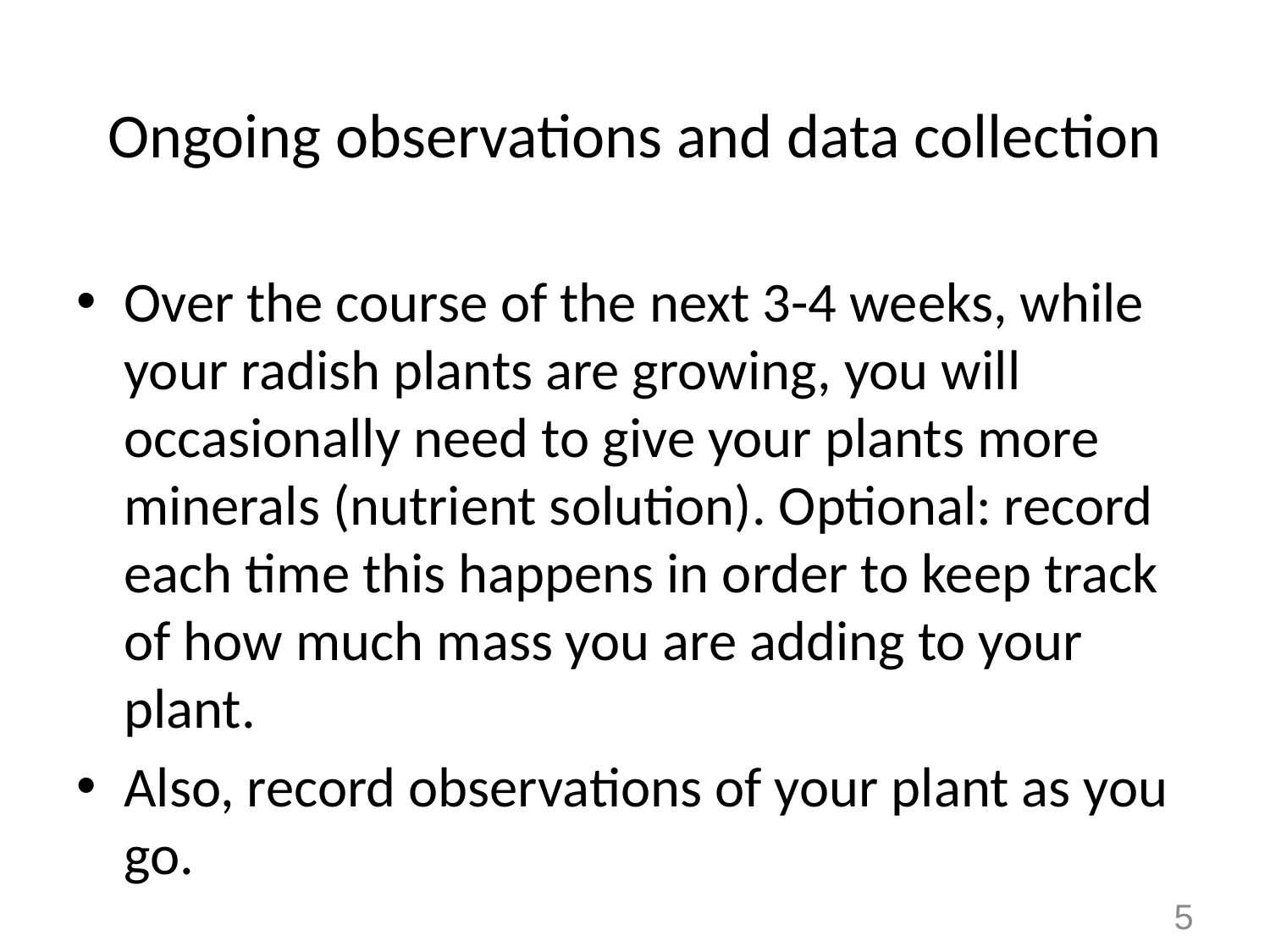

# Ongoing observations and data collection
Over the course of the next 3-4 weeks, while your radish plants are growing, you will occasionally need to give your plants more minerals (nutrient solution). Optional: record each time this happens in order to keep track of how much mass you are adding to your plant.
Also, record observations of your plant as you go.
5